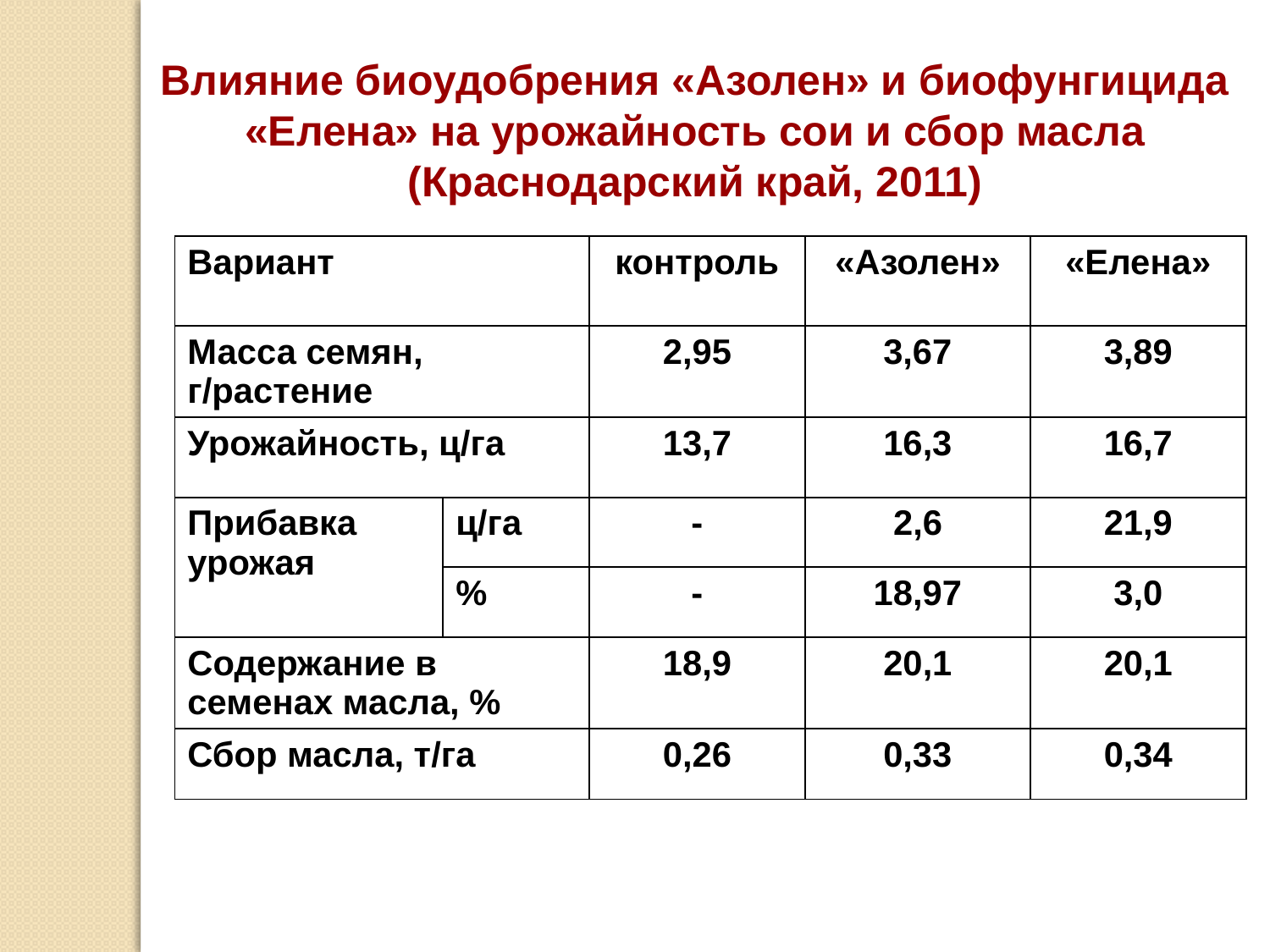

Влияние биоудобрения «Азолен» и биофунгицида «Елена» на урожайность сои и сбор масла
 (Краснодарский край, 2011)
| Вариант |  | контроль | «Азолен» | «Елена» |
| --- | --- | --- | --- | --- |
| Масса семян, г/растение |  | 2,95 | 3,67 | 3,89 |
| Урожайность, ц/га |  | 13,7 | 16,3 | 16,7 |
| Прибавка урожая | ц/га | - | 2,6 | 21,9 |
|  | % | - | 18,97 | 3,0 |
| Содержание в семенах масла, % |  | 18,9 | 20,1 | 20,1 |
| Сбор масла, т/га |  | 0,26 | 0,33 | 0,34 |